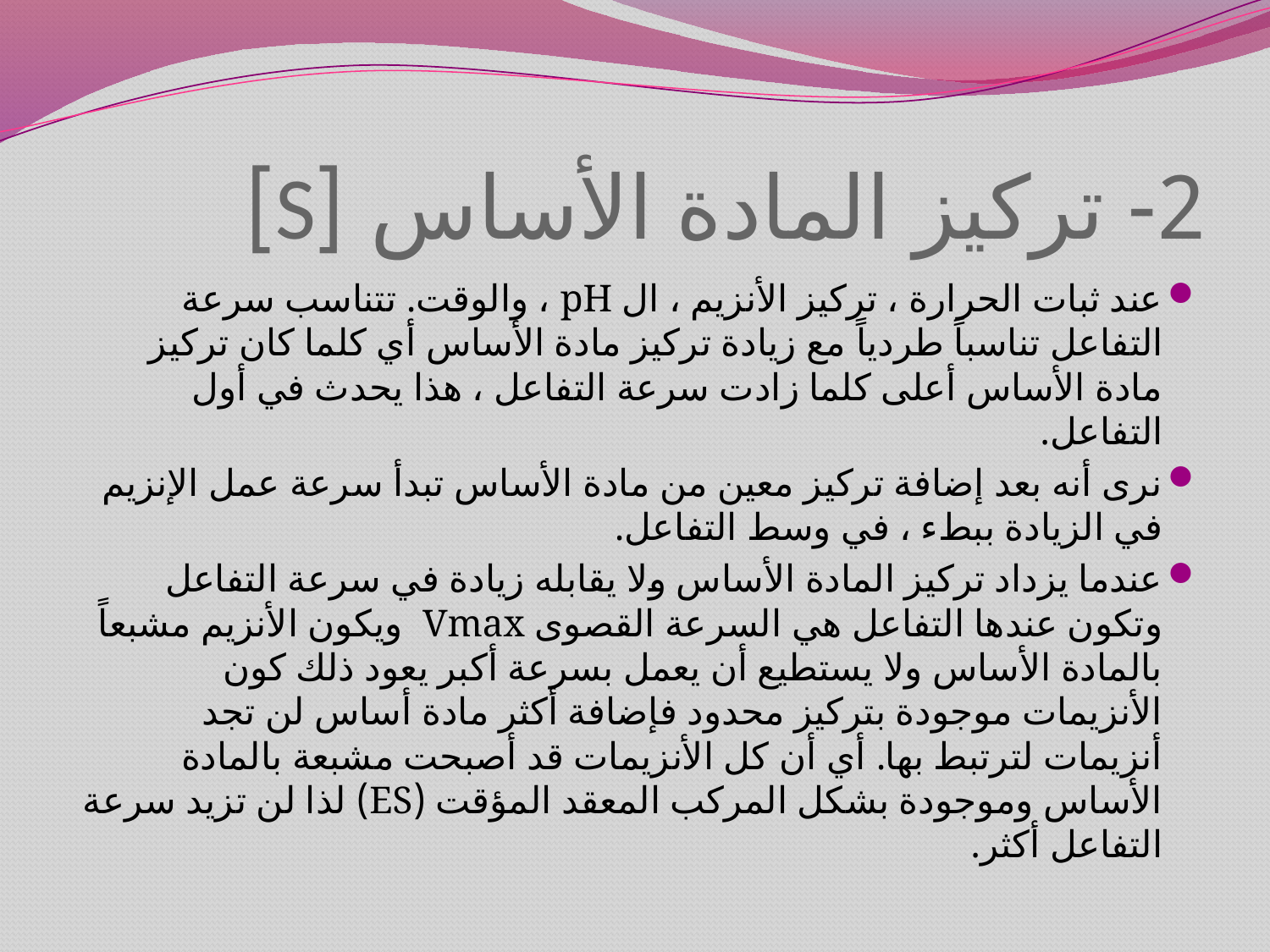

# 2- تركيز المادة الأساس [S]
عند ثبات الحرارة ، تركيز الأنزيم ، ال pH ، والوقت. تتناسب سرعة التفاعل تناسباً طردياً مع زيادة تركيز مادة الأساس أي كلما كان تركيز مادة الأساس أعلى كلما زادت سرعة التفاعل ، هذا يحدث في أول التفاعل.
نرى أنه بعد إضافة تركيز معين من مادة الأساس تبدأ سرعة عمل الإنزيم في الزيادة ببطء ، في وسط التفاعل.
عندما يزداد تركيز المادة الأساس ولا يقابله زيادة في سرعة التفاعل وتكون عندها التفاعل هي السرعة القصوى Vmax  ويكون الأنزيم مشبعاً بالمادة الأساس ولا يستطيع أن يعمل بسرعة أكبر يعود ذلك كون الأنزيمات موجودة بتركيز محدود فإضافة أكثر مادة أساس لن تجد أنزيمات لترتبط بها. أي أن كل الأنزيمات قد أصبحت مشبعة بالمادة الأساس وموجودة بشكل المركب المعقد المؤقت (ES) لذا لن تزيد سرعة التفاعل أكثر.